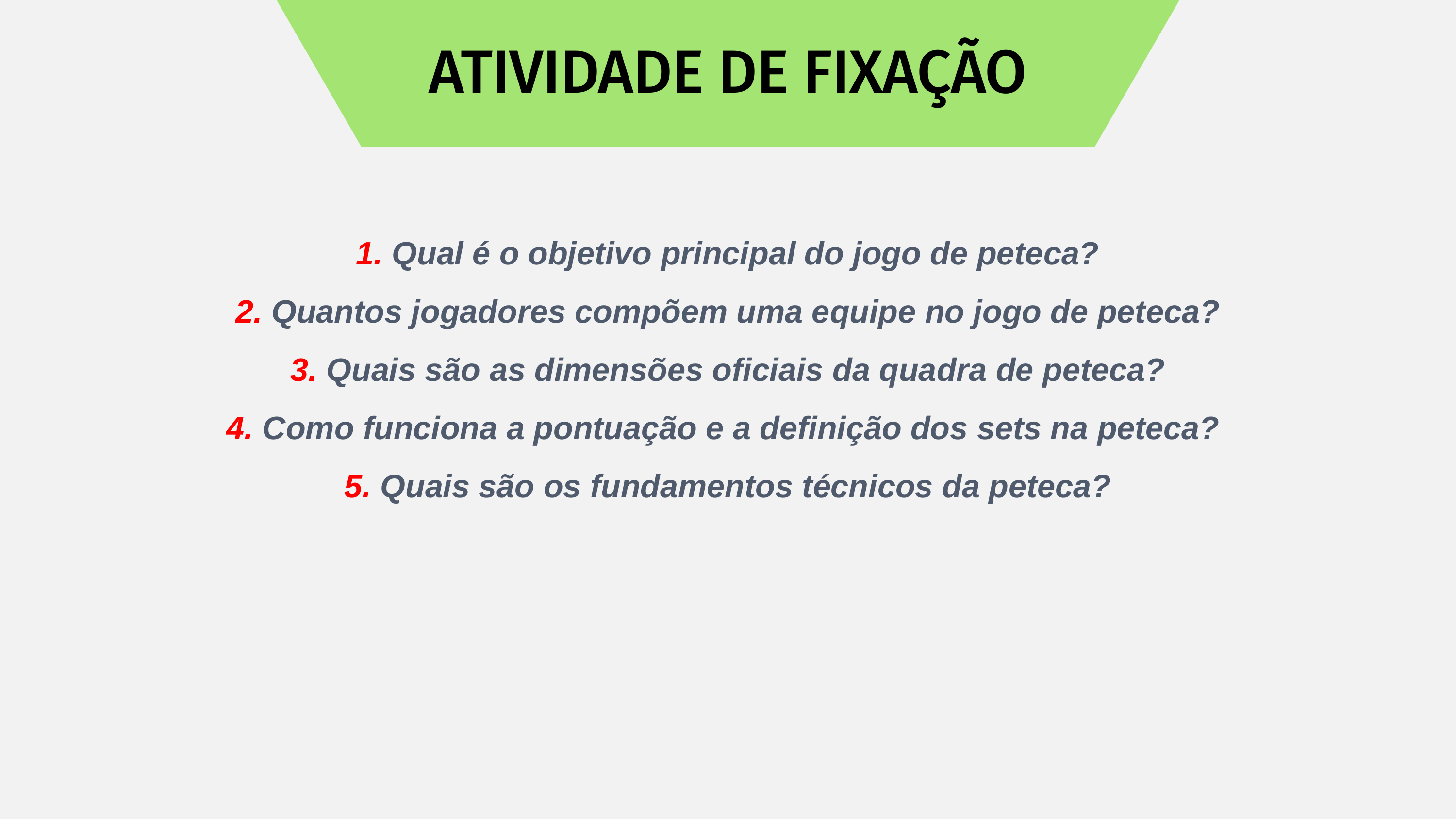

ATIVIDADE DE FIXAÇÃO
1. Qual é o objetivo principal do jogo de peteca?
2. Quantos jogadores compõem uma equipe no jogo de peteca?
3. Quais são as dimensões oficiais da quadra de peteca?
4. Como funciona a pontuação e a definição dos sets na peteca?
5. Quais são os fundamentos técnicos da peteca?